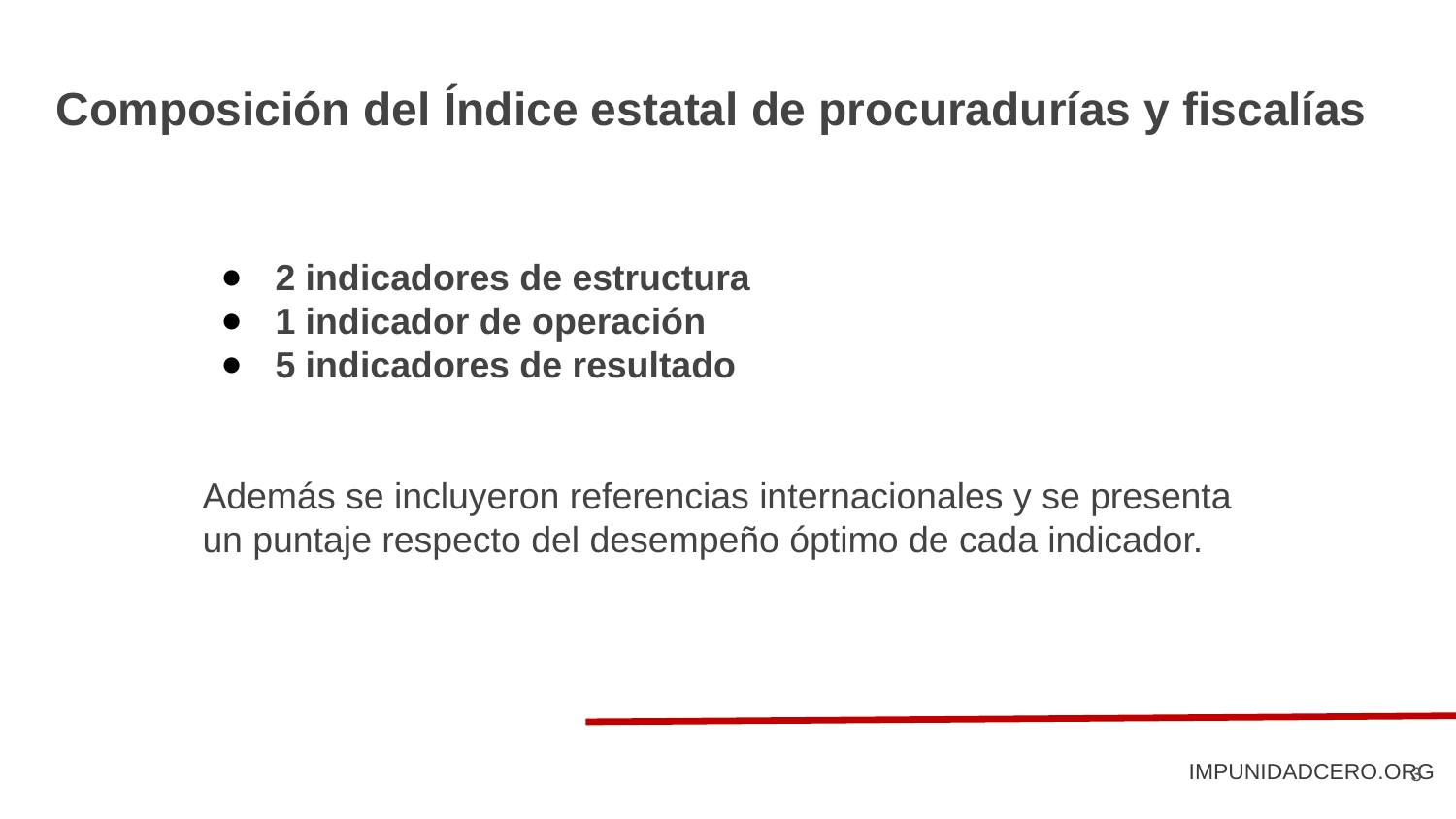

Composición del Índice estatal de procuradurías y fiscalías
2 indicadores de estructura
1 indicador de operación
5 indicadores de resultado

Además se incluyeron referencias internacionales y se presenta un puntaje respecto del desempeño óptimo de cada indicador.

IMPUNIDADCERO.ORG
3